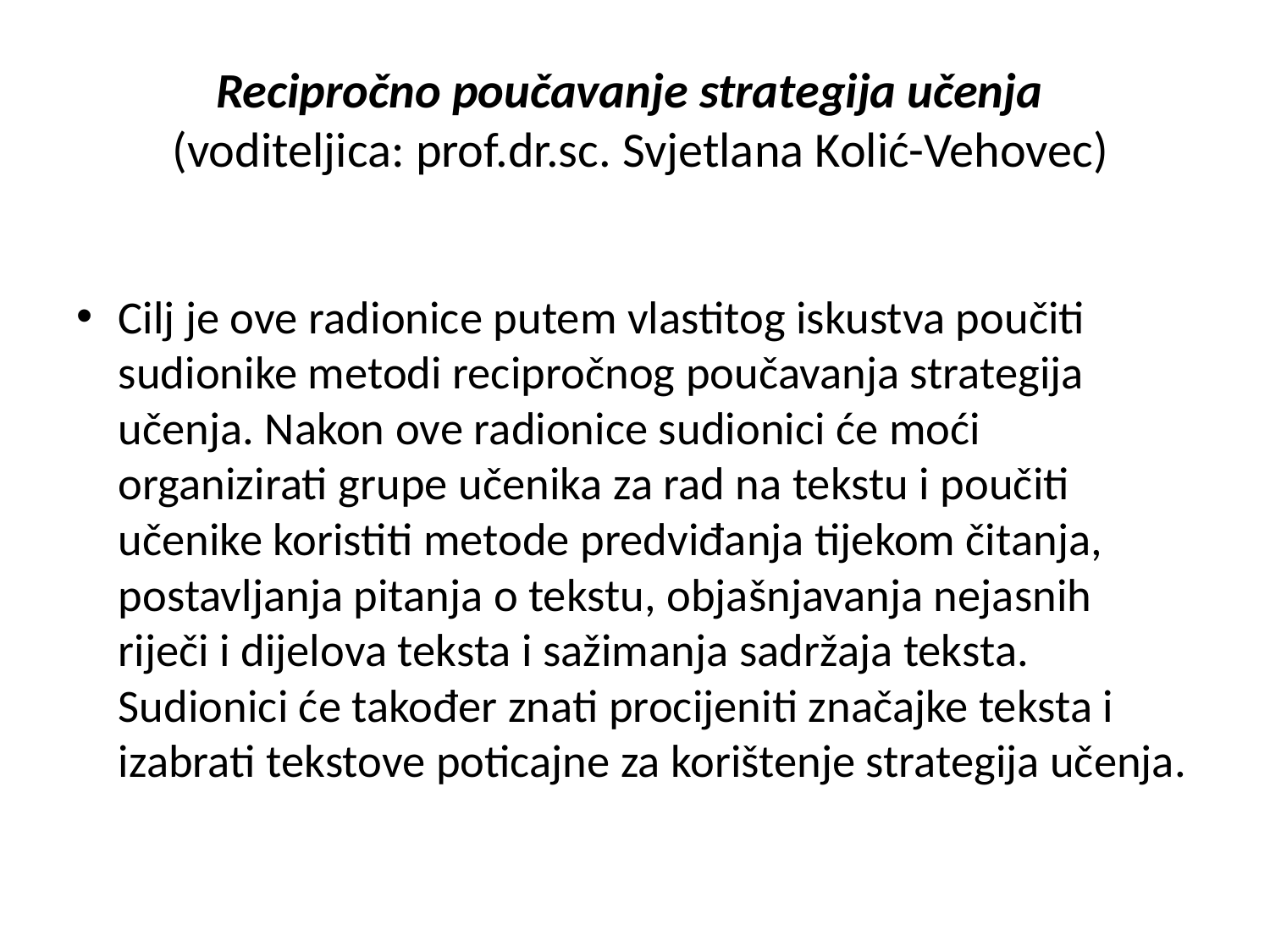

# Recipročno poučavanje strategija učenja (voditeljica: prof.dr.sc. Svjetlana Kolić-Vehovec)

Cilj je ove radionice putem vlastitog iskustva poučiti sudionike metodi recipročnog poučavanja strategija učenja. Nakon ove radionice sudionici će moći organizirati grupe učenika za rad na tekstu i poučiti učenike koristiti metode predviđanja tijekom čitanja, postavljanja pitanja o tekstu, objašnjavanja nejasnih riječi i dijelova teksta i sažimanja sadržaja teksta. Sudionici će također znati procijeniti značajke teksta i izabrati tekstove poticajne za korištenje strategija učenja.